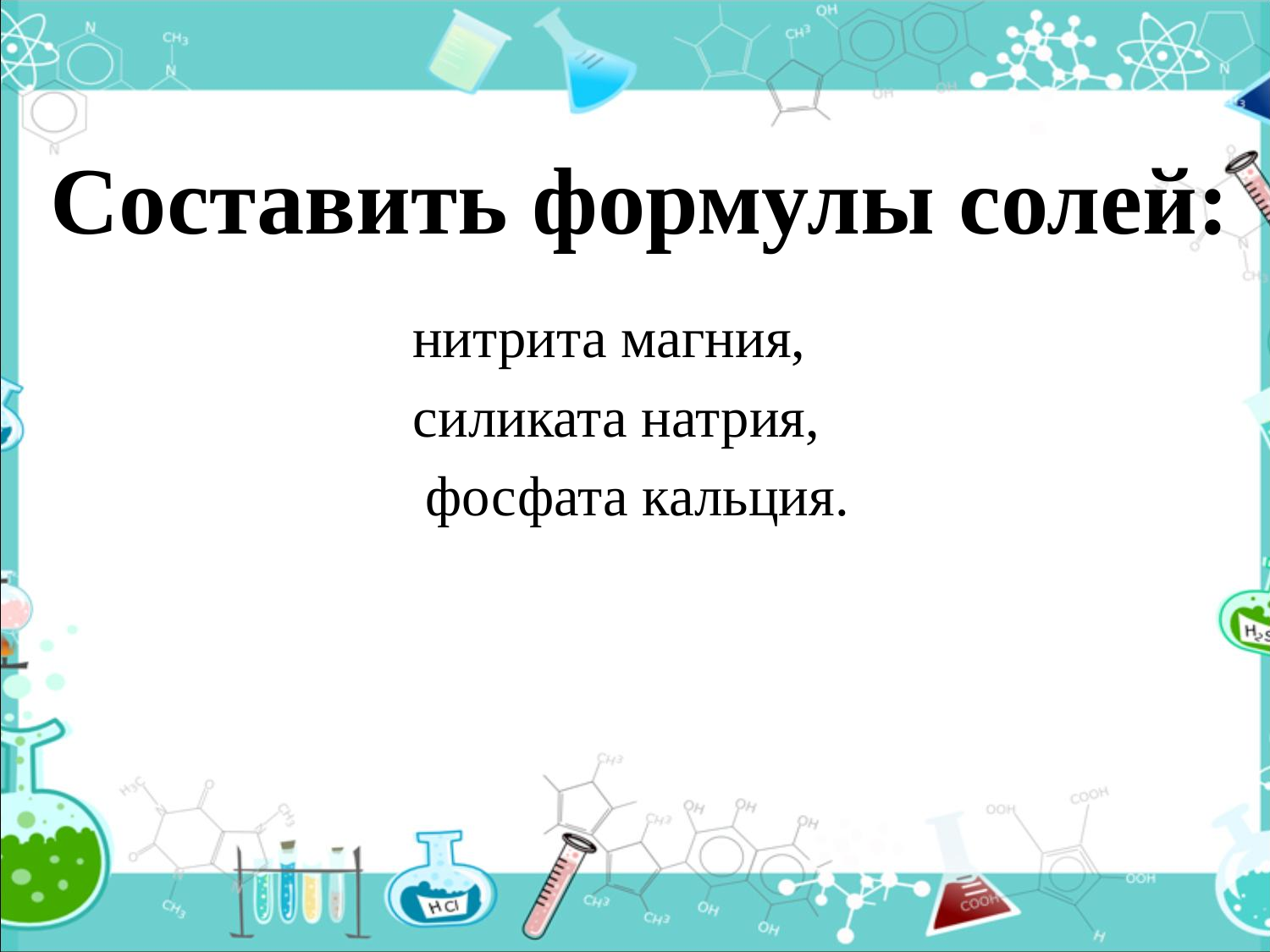

# Составить формулы солей:

нитрита магния,
 силиката натрия,
   фосфата кальция.